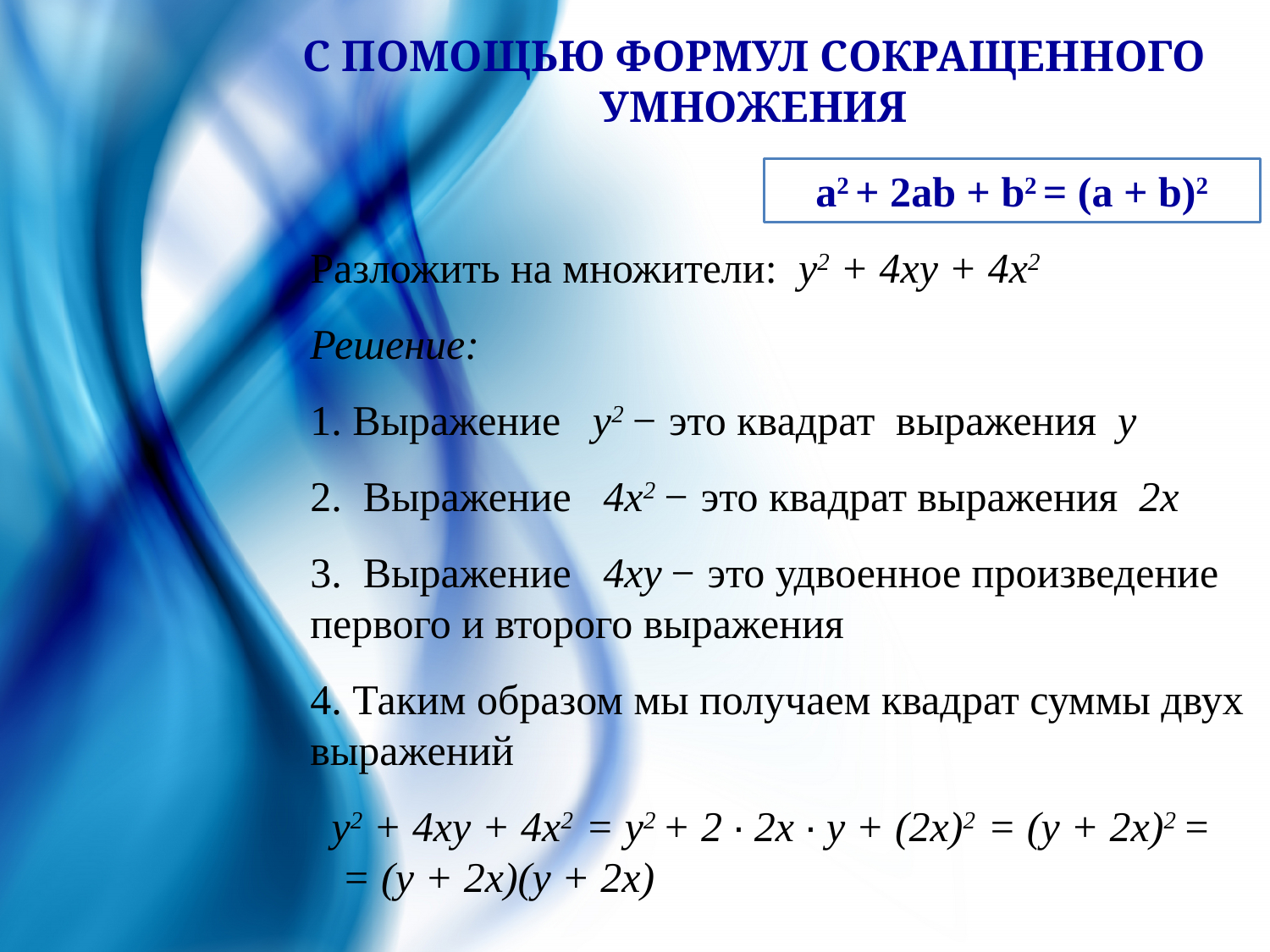

С ПОМОЩЬЮ ФОРМУЛ СОКРАЩЕННОГО УМНОЖЕНИЯ
a2 + 2ab + b2 = (a + b)2
Разложить на множители:  y2 + 4ху + 4х2

Решение:

1. Выражение   y2 − это квадрат  выражения  y

2.  Выражение   4х2 − это квадрат выражения  2х

3.  Выражение   4ху − это удвоенное произведение первого и второго выражения

4. Таким образом мы получаем квадрат суммы двух выражений

  y2 + 4ху + 4х2  = y2 + 2 ∙ 2х ∙ у + (2х)2  = (у + 2х)2 =
   = (у + 2х)(у + 2х)